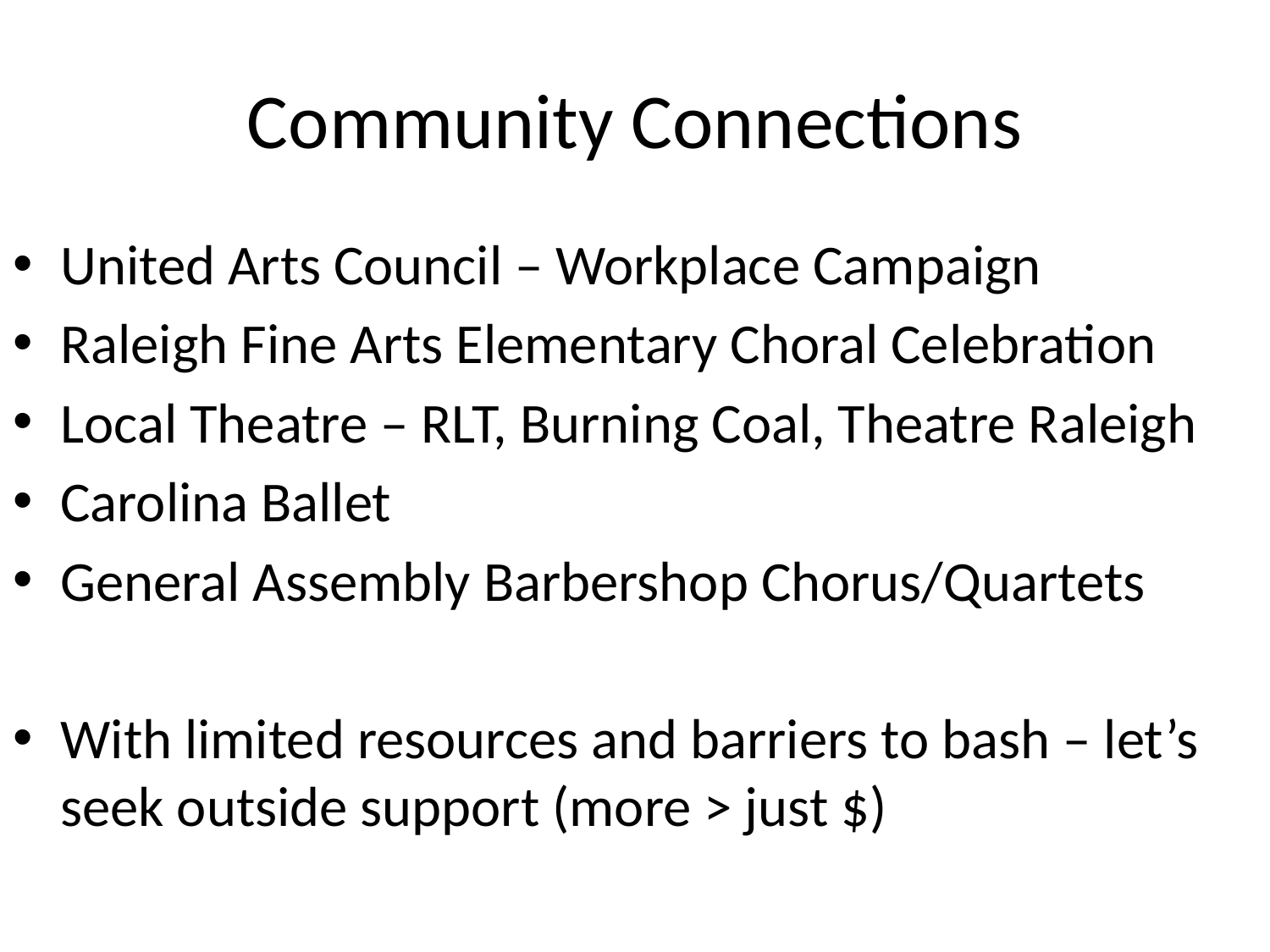

# Community Connections
United Arts Council – Workplace Campaign
Raleigh Fine Arts Elementary Choral Celebration
Local Theatre – RLT, Burning Coal, Theatre Raleigh
Carolina Ballet
General Assembly Barbershop Chorus/Quartets

With limited resources and barriers to bash – let’s seek outside support (more > just $)